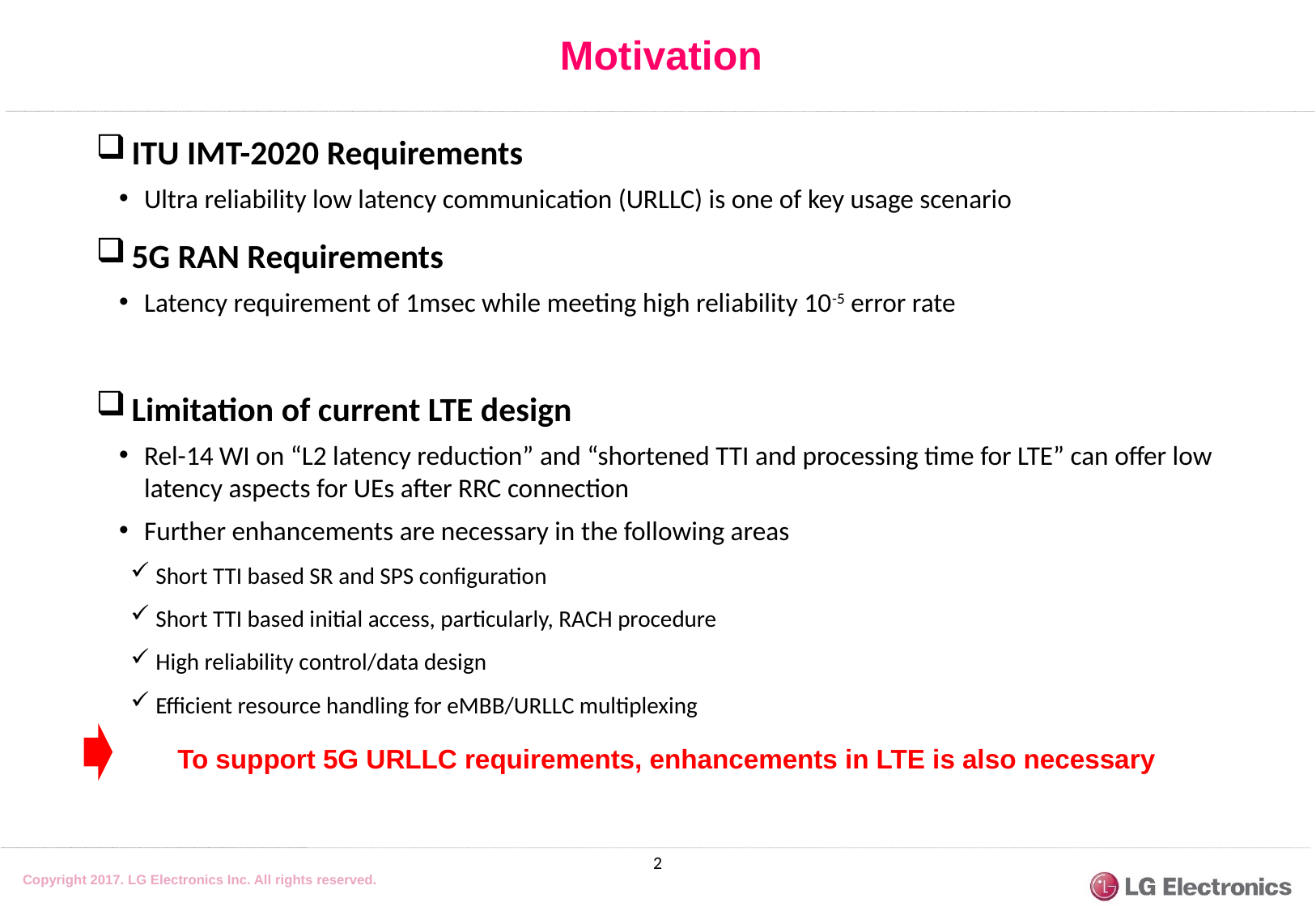

Motivation
ITU IMT-2020 Requirements
Ultra reliability low latency communication (URLLC) is one of key usage scenario
5G RAN Requirements
Latency requirement of 1msec while meeting high reliability 10-5 error rate

Limitation of current LTE design
Rel-14 WI on “L2 latency reduction” and “shortened TTI and processing time for LTE” can offer low latency aspects for UEs after RRC connection
Further enhancements are necessary in the following areas
Short TTI based SR and SPS configuration
Short TTI based initial access, particularly, RACH procedure
High reliability control/data design
Efficient resource handling for eMBB/URLLC multiplexing

To support 5G URLLC requirements, enhancements in LTE is also necessary